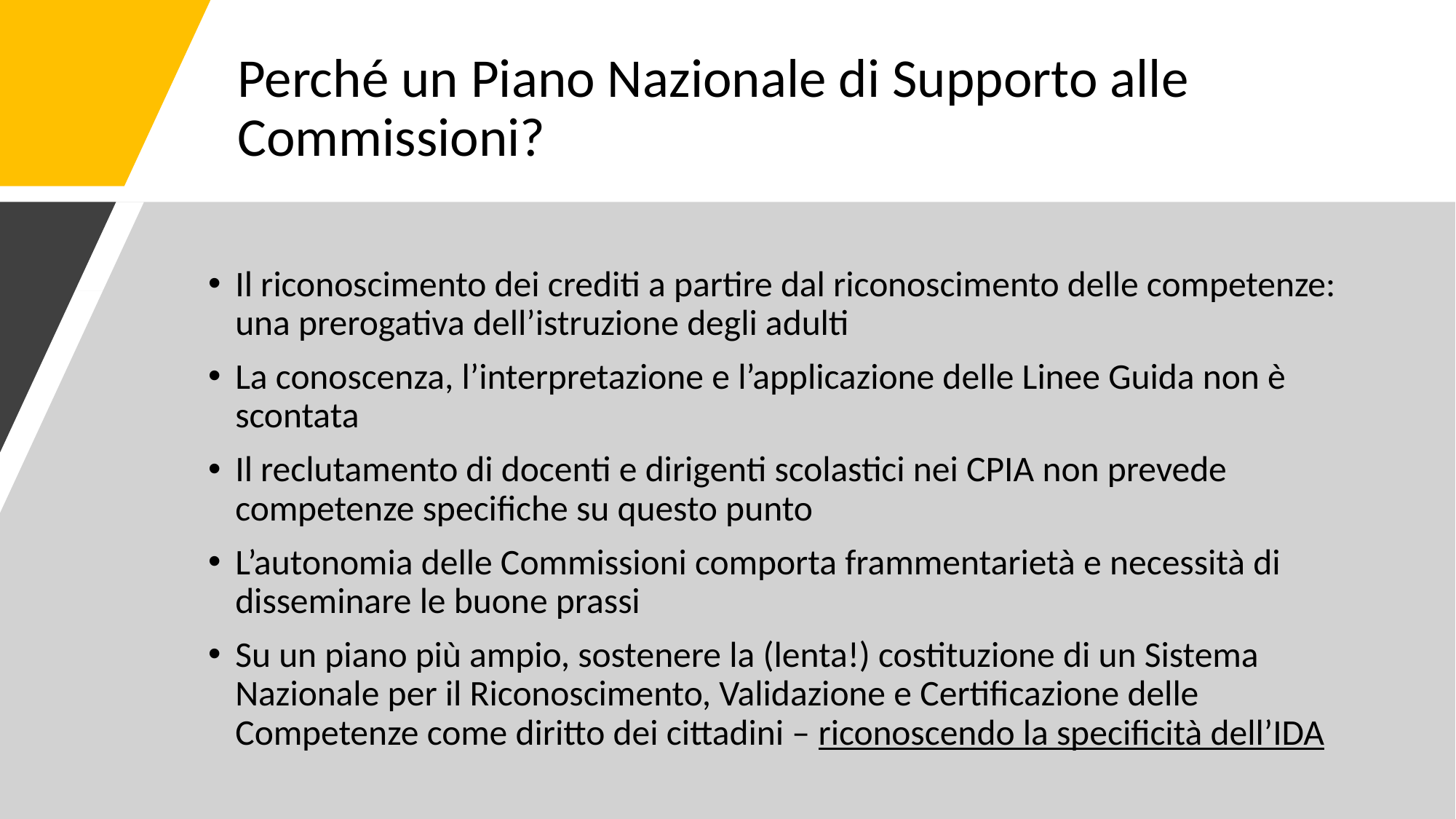

# Perché un Piano Nazionale di Supporto alle Commissioni?

Il riconoscimento dei crediti a partire dal riconoscimento delle competenze: una prerogativa dell’istruzione degli adulti
La conoscenza, l’interpretazione e l’applicazione delle Linee Guida non è scontata
Il reclutamento di docenti e dirigenti scolastici nei CPIA non prevede competenze specifiche su questo punto
L’autonomia delle Commissioni comporta frammentarietà e necessità di disseminare le buone prassi
Su un piano più ampio, sostenere la (lenta!) costituzione di un Sistema Nazionale per il Riconoscimento, Validazione e Certificazione delle Competenze come diritto dei cittadini – riconoscendo la specificità dell’IDA